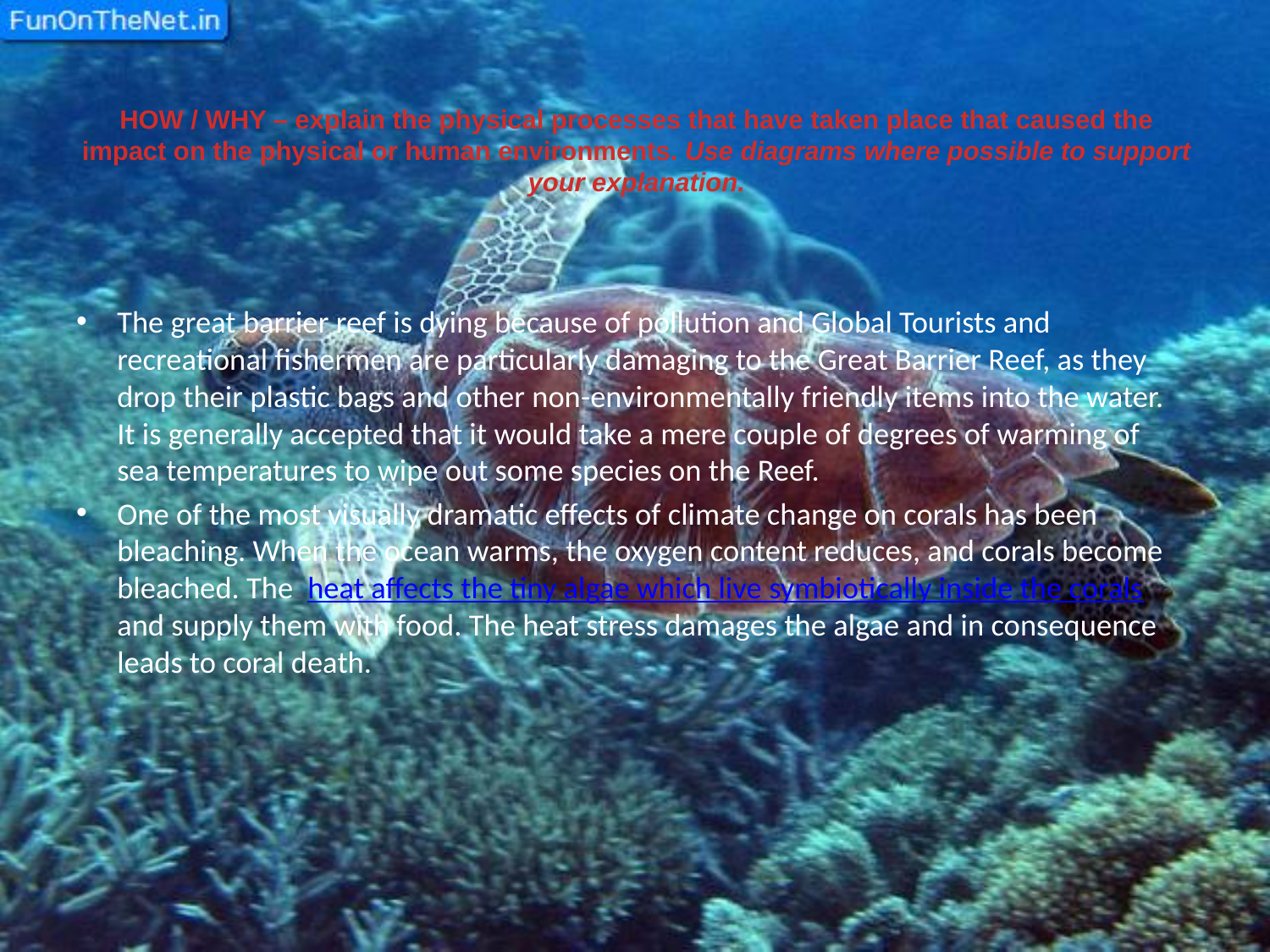

# HOW / WHY – explain the physical processes that have taken place that caused the impact on the physical or human environments. Use diagrams where possible to support your explanation.
The great barrier reef is dying because of pollution and Global Tourists and recreational fishermen are particularly damaging to the Great Barrier Reef, as they drop their plastic bags and other non-environmentally friendly items into the water. It is generally accepted that it would take a mere couple of degrees of warming of sea temperatures to wipe out some species on the Reef.
One of the most visually dramatic effects of climate change on corals has been bleaching. When the ocean warms, the oxygen content reduces, and corals become bleached. The  heat affects the tiny algae which live symbiotically inside the corals and supply them with food. The heat stress damages the algae and in consequence leads to coral death.